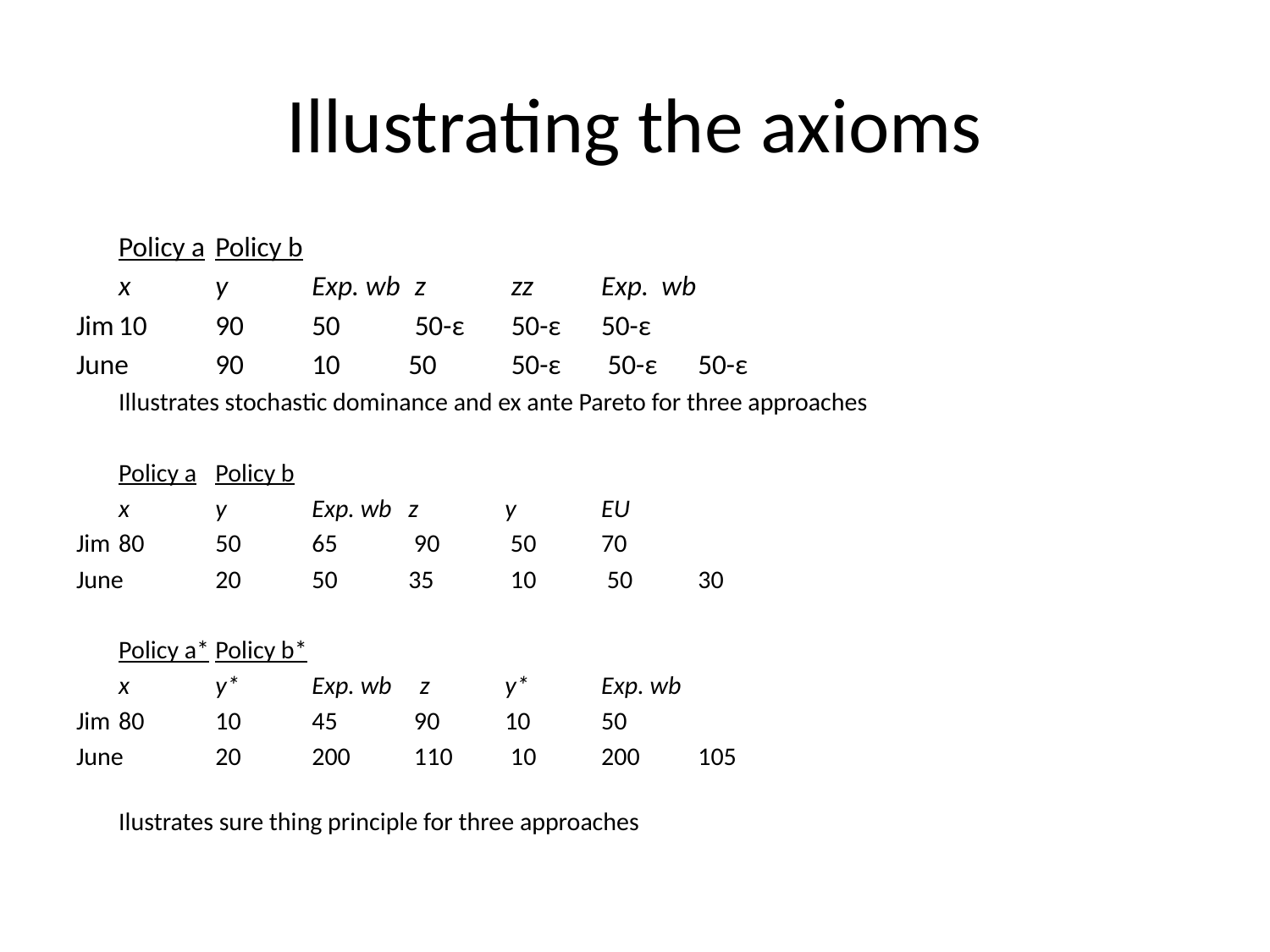

# Illustrating the axioms
		Policy a				Policy b
		x	y    	Exp. wb		 z	 zz	Exp.  wb
Jim		10	90	50   		 50-ε 	 50-ε 	50-ε
June	90	10     	50		 50-ε 	 50-ε 	50-ε
	Illustrates stochastic dominance and ex ante Pareto for three approaches

		Policy a				Policy b
		x	y    	Exp. wb 		z	y	EU
Jim		80	50	65   		 90 	 50 	70
June	20	50     	35		 10 	 50 	30

		Policy a*				Policy b*
		x	y*    	Exp. wb 		  z	y*	Exp. wb
Jim		80	10	45  		 90 	10 	50
June	20	200	 110		 10 	200 	105

	Ilustrates sure thing principle for three approaches